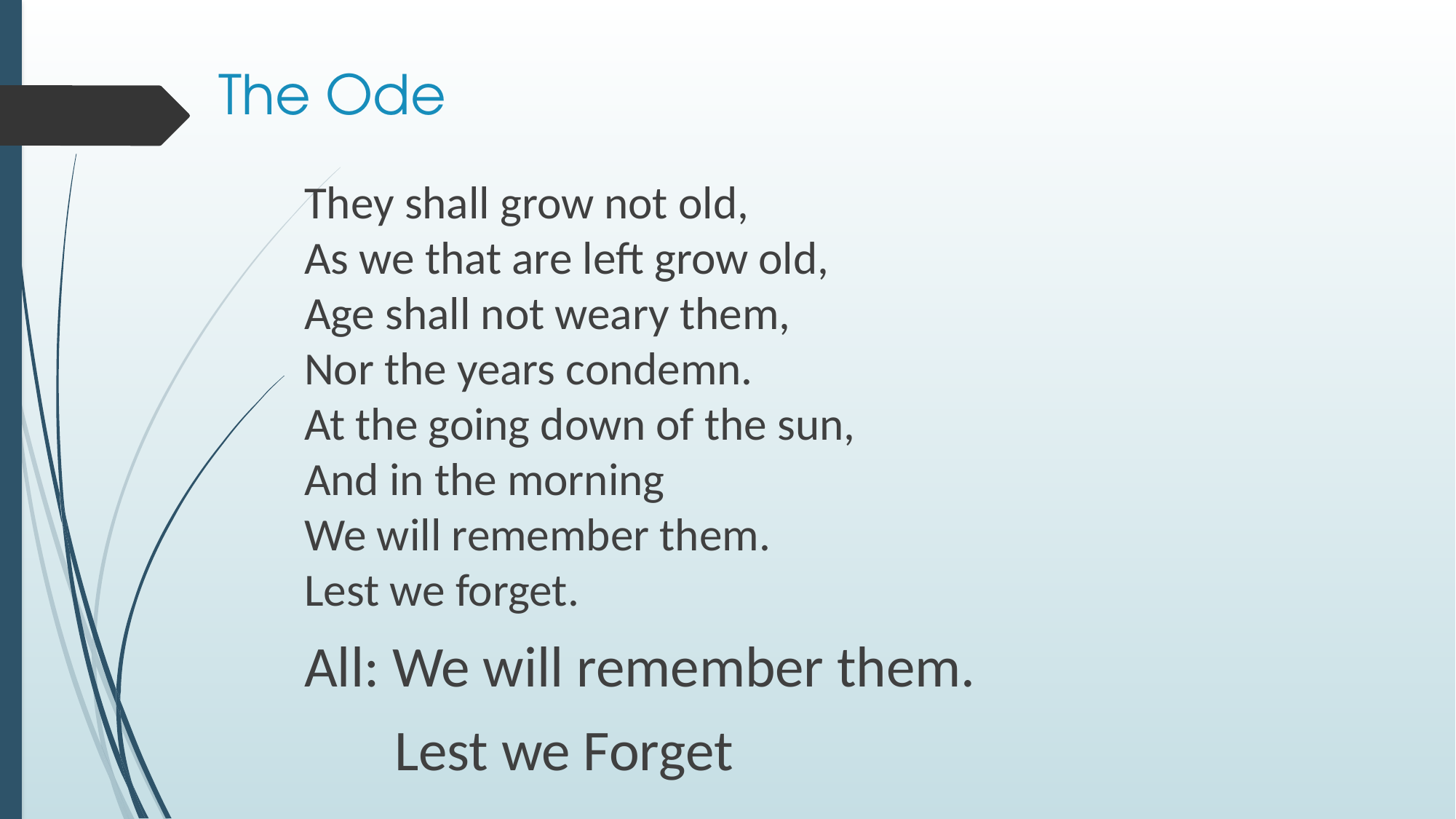

# The Ode
They shall grow not old,
As we that are left grow old,
Age shall not weary them,
Nor the years condemn.
At the going down of the sun,
And in the morning
We will remember them.                                         Lest we forget.
All: We will remember them.
       Lest we Forget